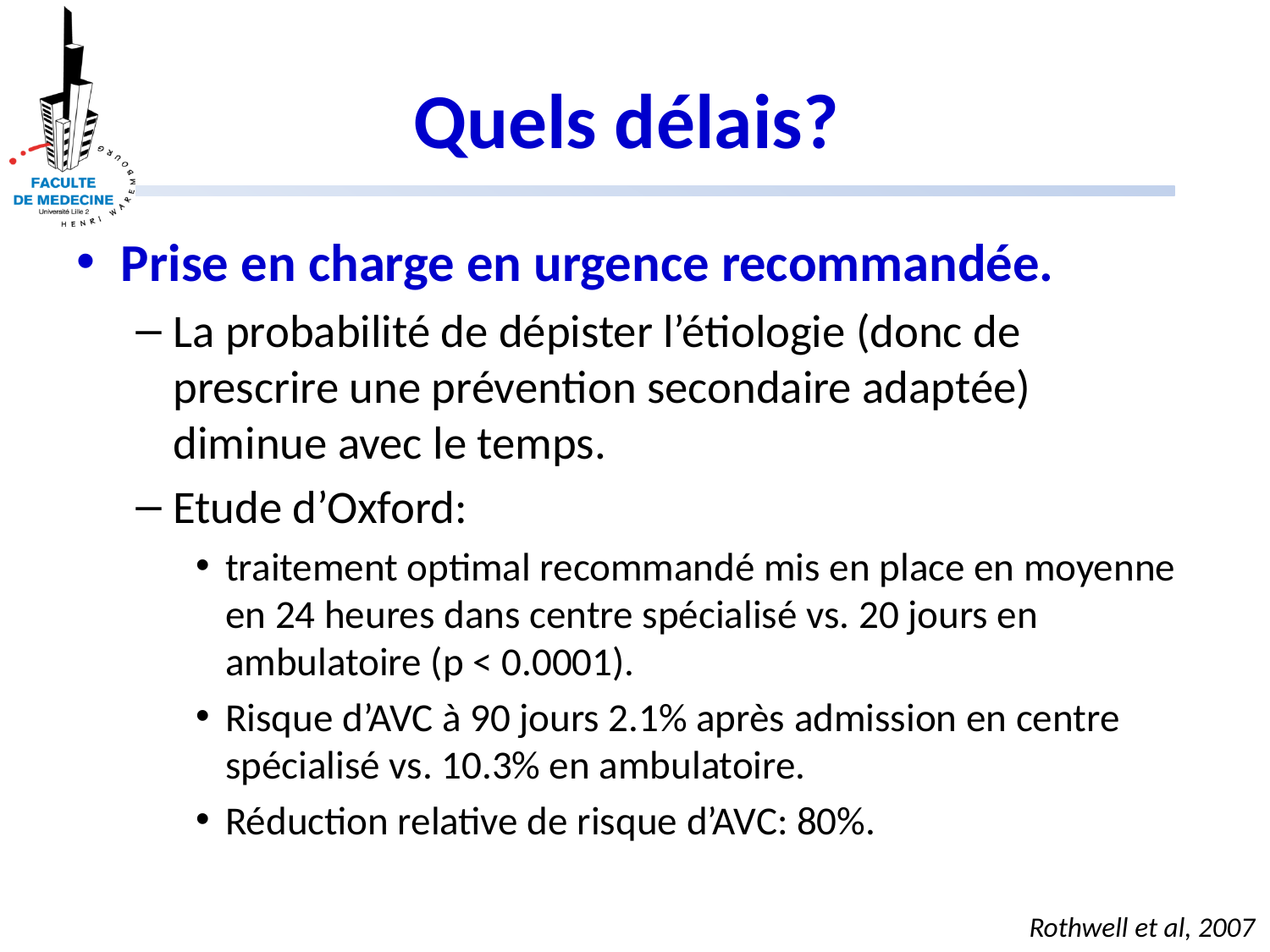

# Quels délais?
Prise en charge en urgence recommandée.
La probabilité de dépister l’étiologie (donc de prescrire une prévention secondaire adaptée) diminue avec le temps.
Etude d’Oxford:
traitement optimal recommandé mis en place en moyenne en 24 heures dans centre spécialisé vs. 20 jours en ambulatoire (p < 0.0001).
Risque d’AVC à 90 jours 2.1% après admission en centre spécialisé vs. 10.3% en ambulatoire.
Réduction relative de risque d’AVC: 80%.

Rothwell et al, 2007